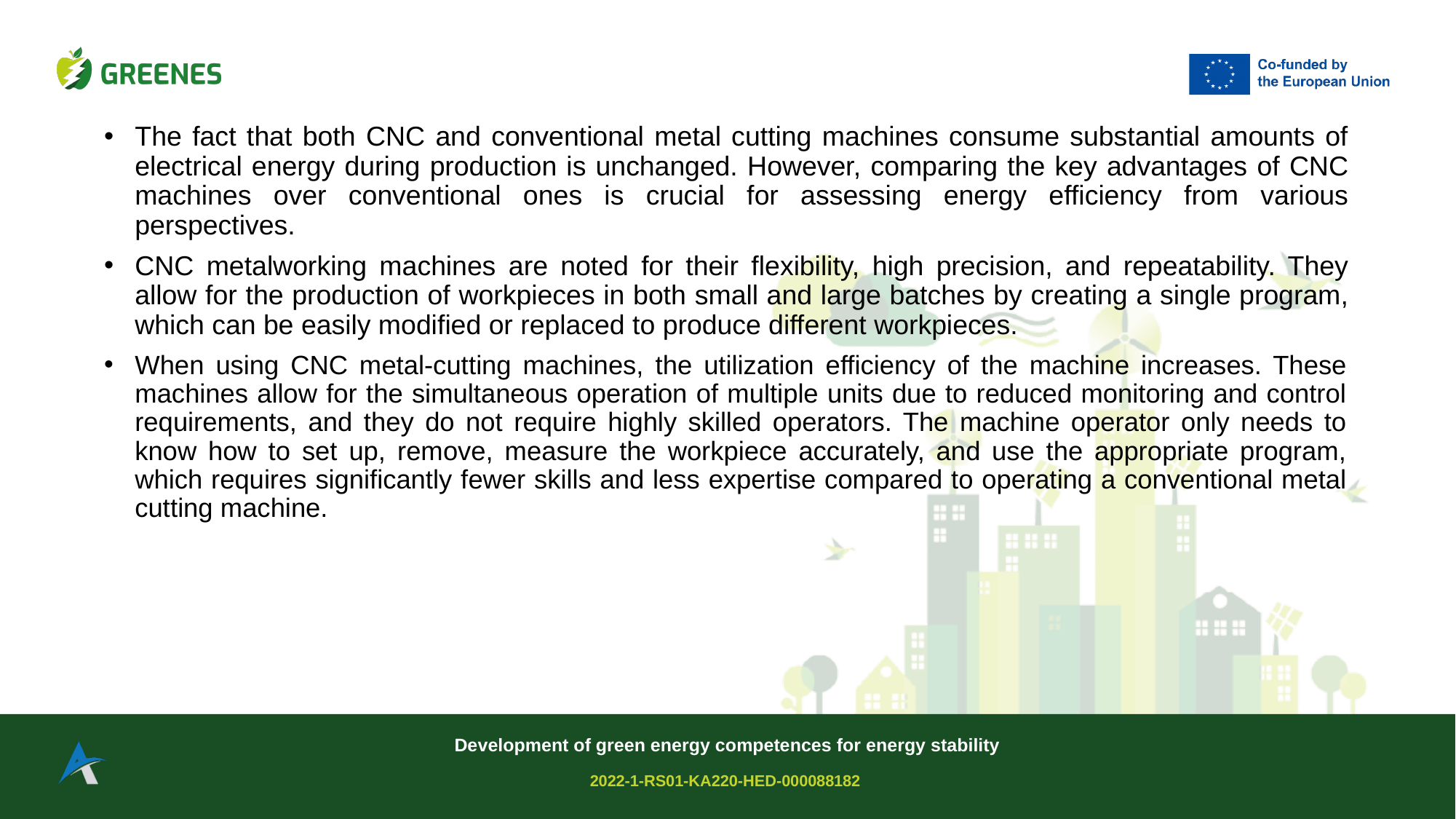

The fact that both CNC and conventional metal cutting machines consume substantial amounts of electrical energy during production is unchanged. However, comparing the key advantages of CNC machines over conventional ones is crucial for assessing energy efficiency from various perspectives.
CNC metalworking machines are noted for their flexibility, high precision, and repeatability. They allow for the production of workpieces in both small and large batches by creating a single program, which can be easily modified or replaced to produce different workpieces.
When using CNC metal-cutting machines, the utilization efficiency of the machine increases. These machines allow for the simultaneous operation of multiple units due to reduced monitoring and control requirements, and they do not require highly skilled operators. The machine operator only needs to know how to set up, remove, measure the workpiece accurately, and use the appropriate program, which requires significantly fewer skills and less expertise compared to operating a conventional metal cutting machine.